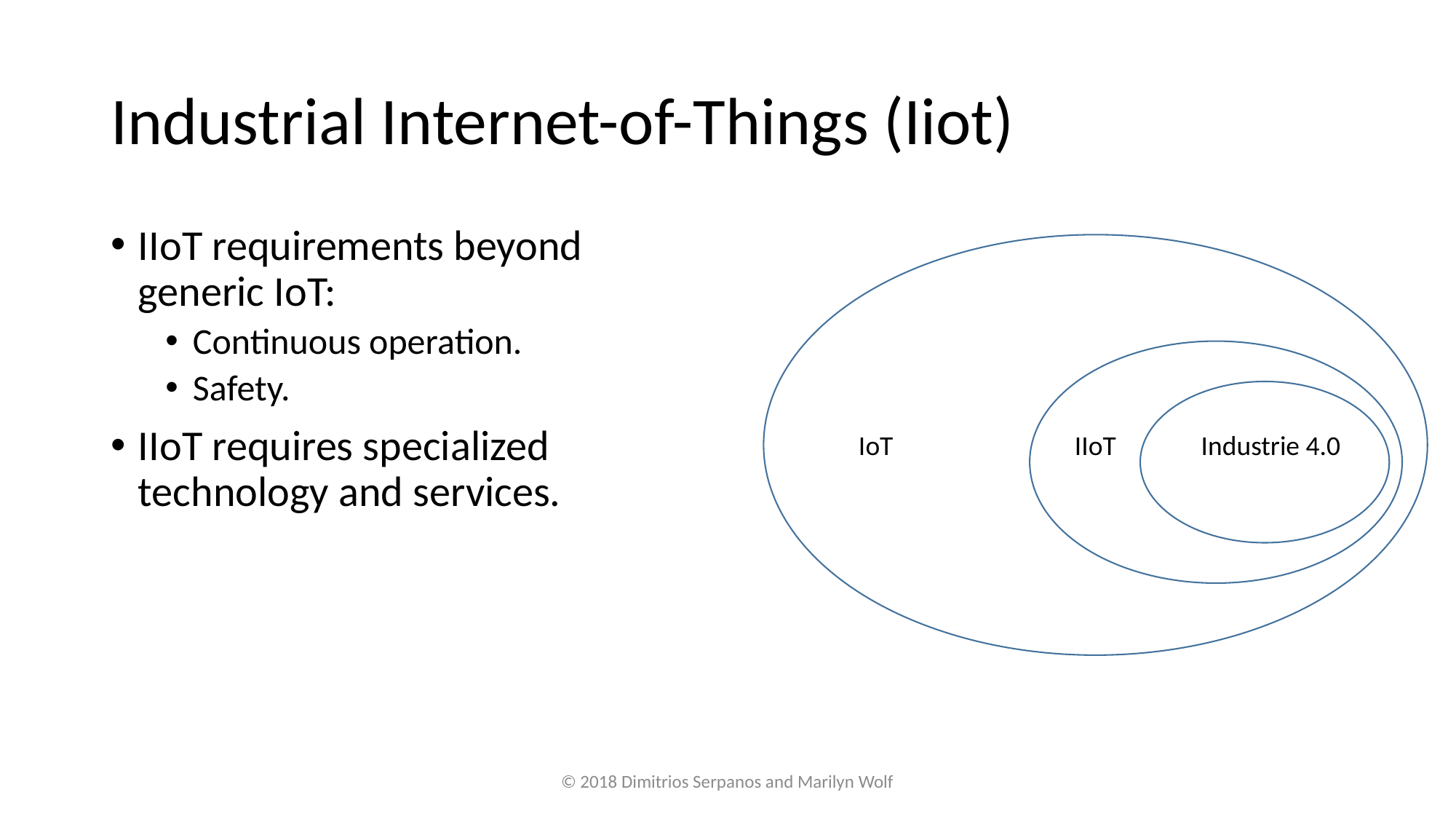

# Industrial Internet-of-Things (Iiot)
IIoT requirements beyond generic IoT:
Continuous operation.
Safety.
IIoT requires specialized technology and services.

IoT
IIoT
Industrie 4.0
© 2018 Dimitrios Serpanos and Marilyn Wolf